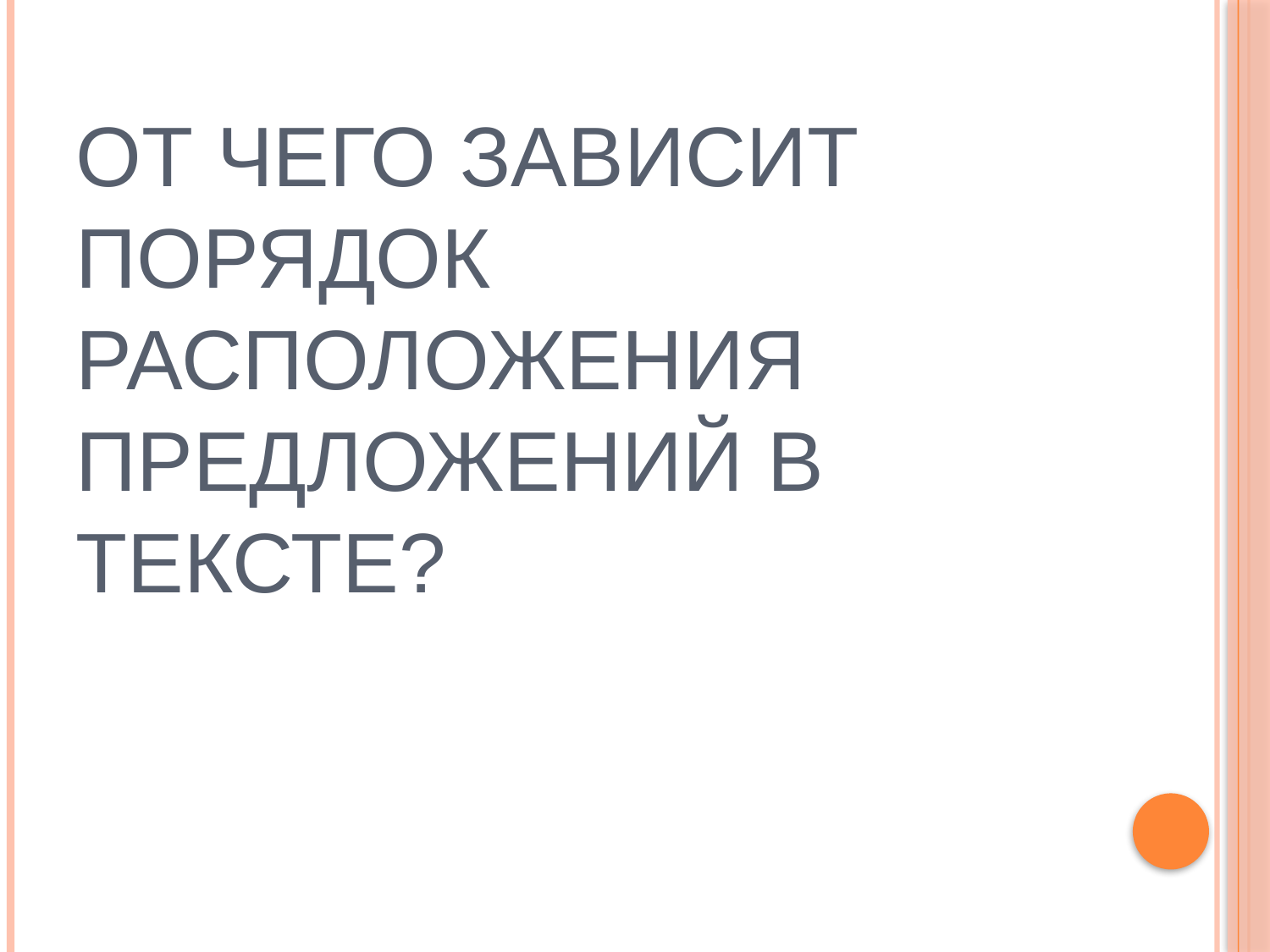

# От чего зависит порядок расположения предложений в тексте?